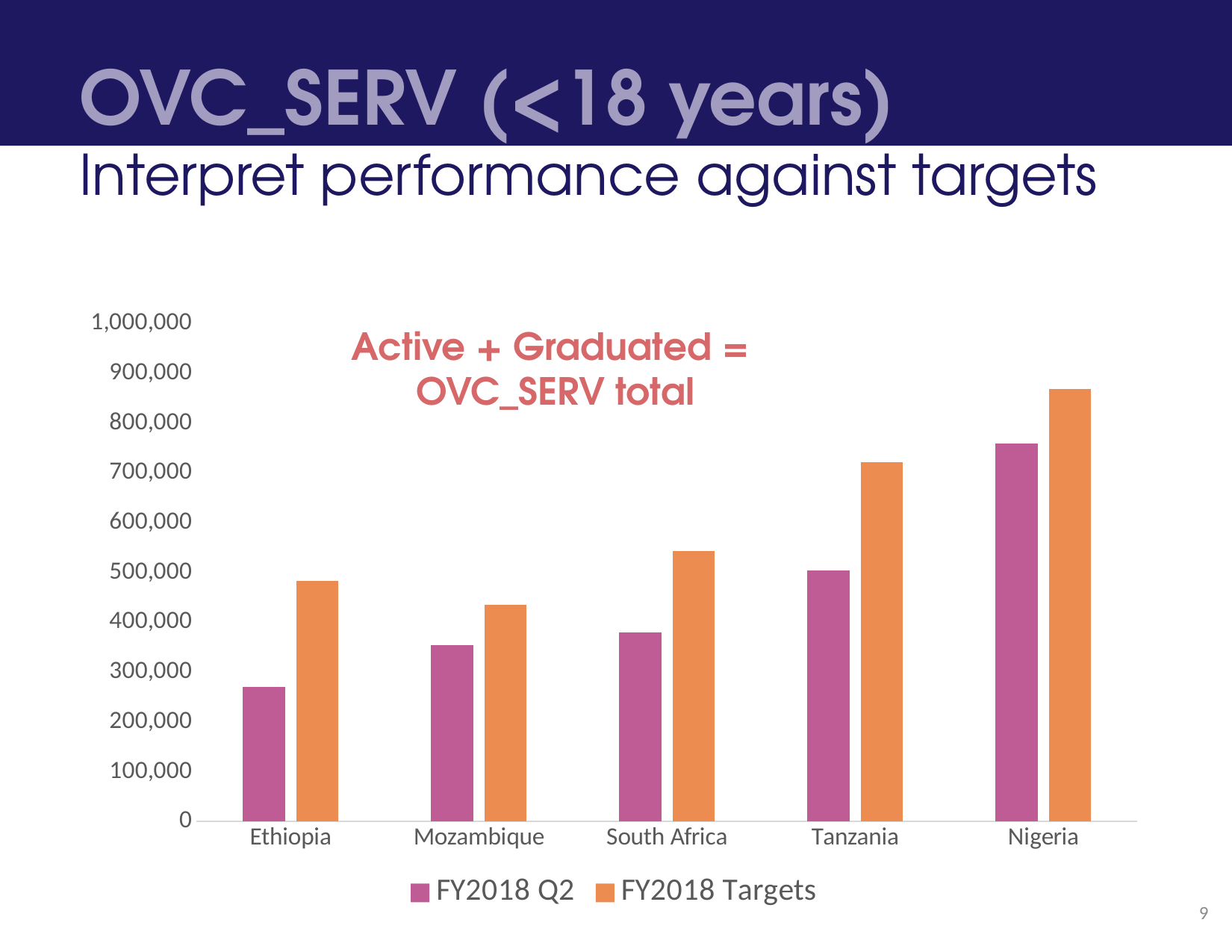

# OVC_SERV (<18 years)
Interpret performance against targets

### Chart

| Category | FY2018 Q2 | FY2018 Targets |
|---|---|---|
| Ethiopia | 269228.0 | 482401.0 |
| Mozambique | 354028.0 | 434617.0 |
| South Africa | 379291.0 | 542351.0 |
| Tanzania | 503668.0 | 720918.0 |
| Nigeria | 758472.0 | 868532.0 |
Active + Graduated =
OVC_SERV total
9